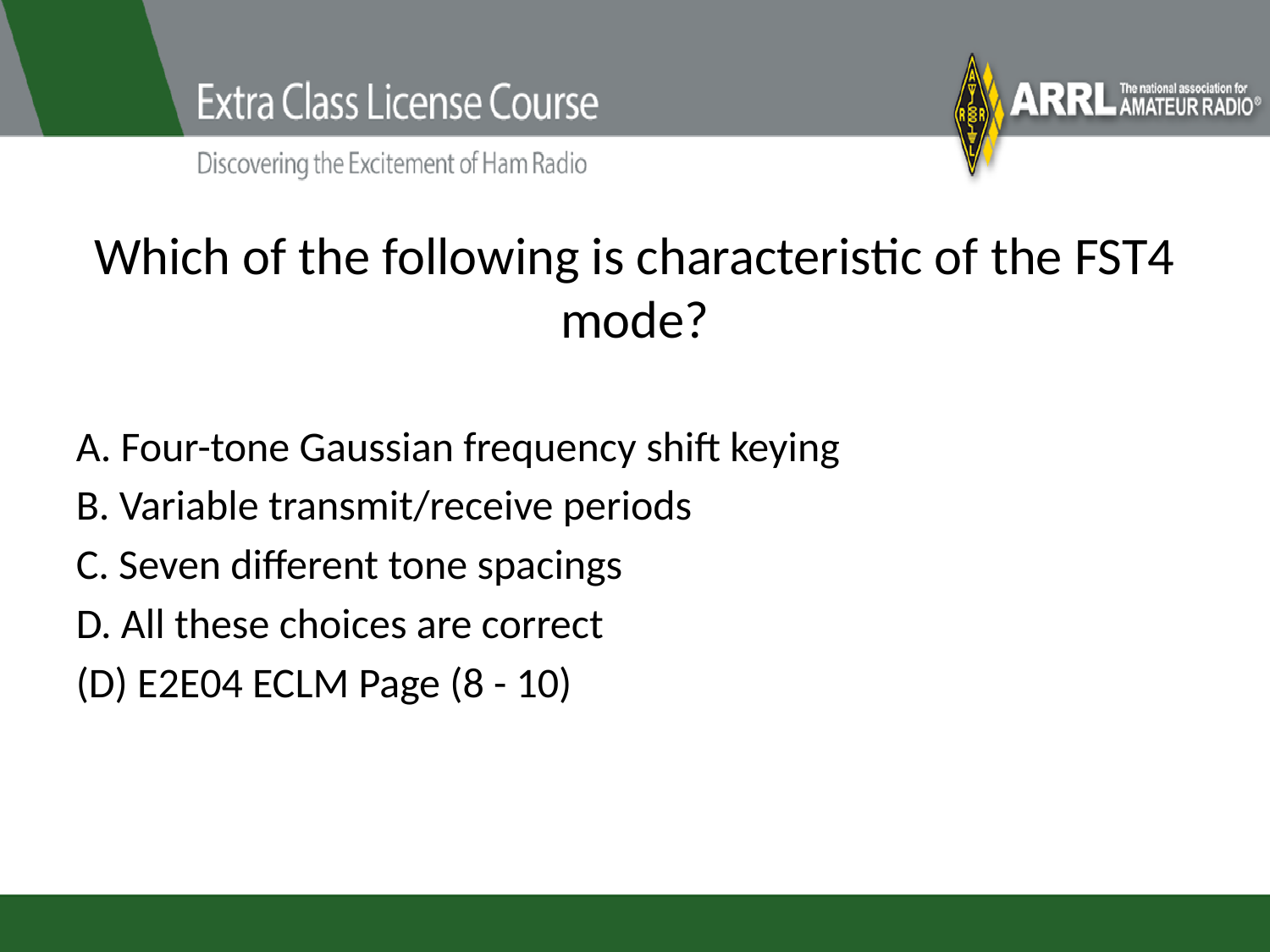

# Which of the following is characteristic of the FST4 mode?
A. Four-tone Gaussian frequency shift keying
B. Variable transmit/receive periods
C. Seven different tone spacings
D. All these choices are correct
(D) E2E04 ECLM Page (8 - 10)